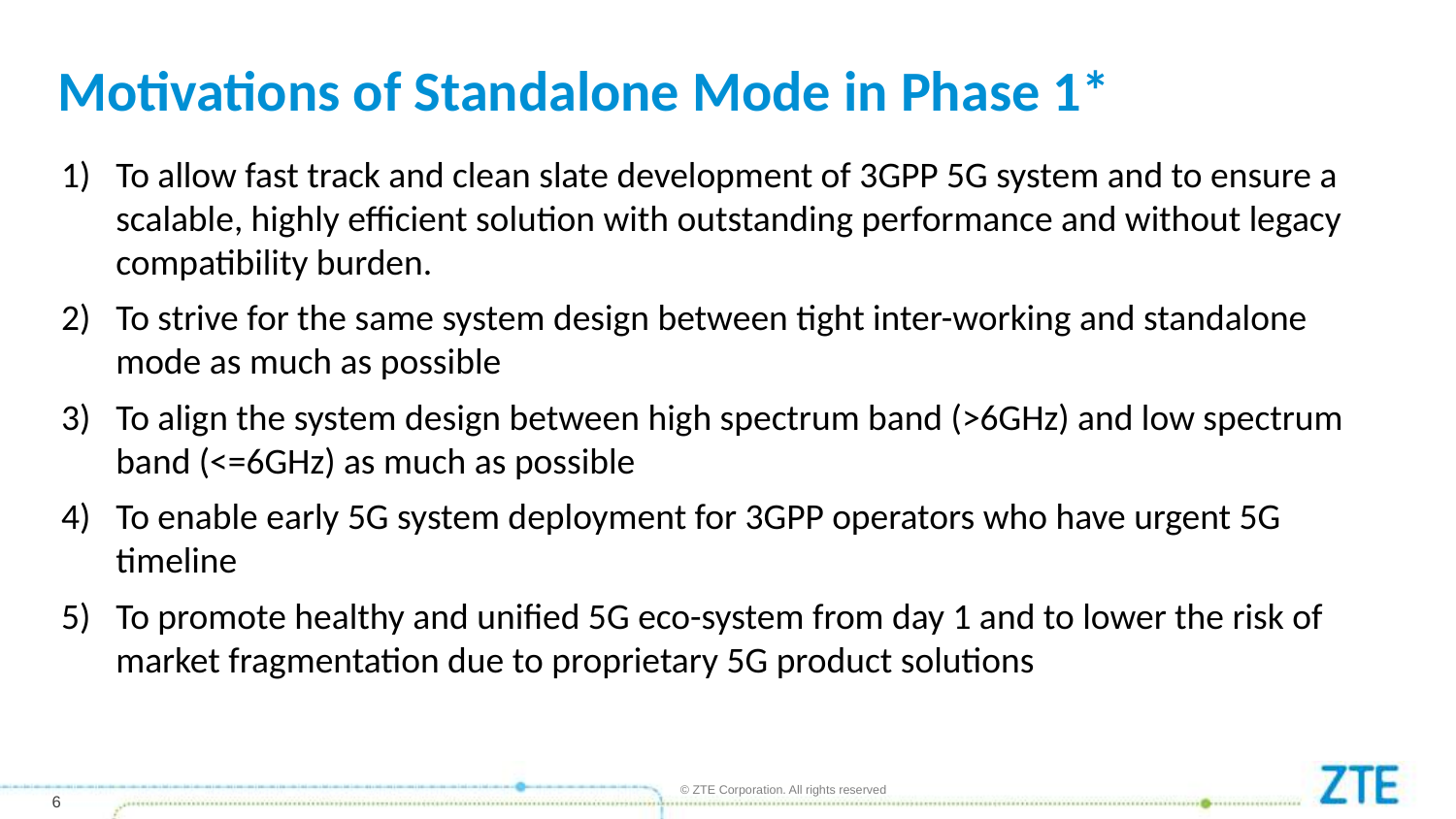

Motivations of Standalone Mode in Phase 1*
To allow fast track and clean slate development of 3GPP 5G system and to ensure a scalable, highly efficient solution with outstanding performance and without legacy compatibility burden.
To strive for the same system design between tight inter-working and standalone mode as much as possible
To align the system design between high spectrum band (>6GHz) and low spectrum band (<=6GHz) as much as possible
To enable early 5G system deployment for 3GPP operators who have urgent 5G timeline
To promote healthy and unified 5G eco-system from day 1 and to lower the risk of market fragmentation due to proprietary 5G product solutions